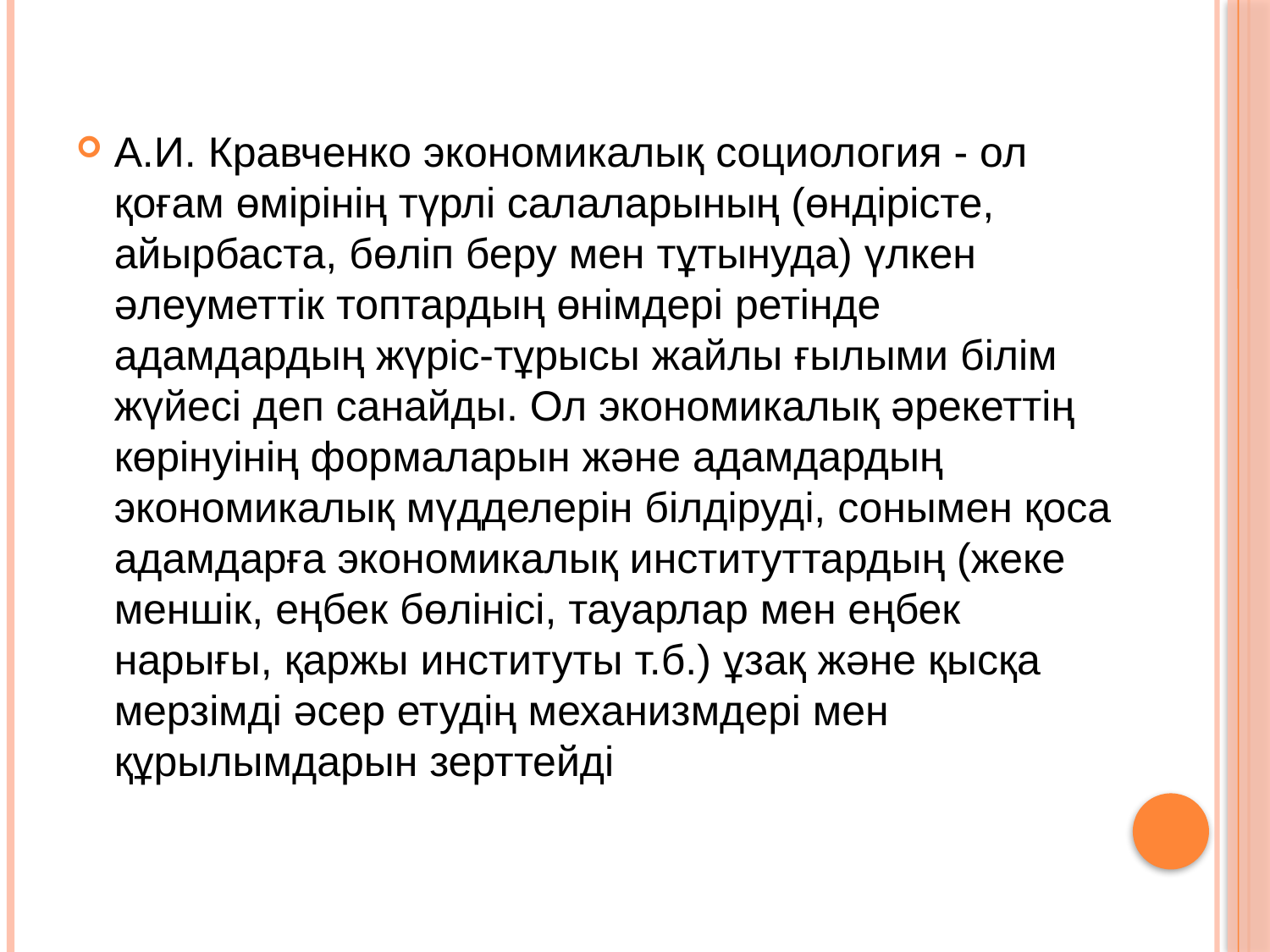

А.И. Кравченко экономикалық социология - ол қоғам өмірінің түрлі салаларының (өндірісте, айырбаста, бөліп беру мен тұтынуда) үлкен әлеуметтік топтардың өнімдері ретінде адамдардың жүріс-тұрысы жайлы ғылыми білім жүйесі деп санайды. Ол экономикалық әрекеттің көрінуінің формаларын және адамдардың экономикалық мүдделерін білдіруді, сонымен қоса адамдарға экономикалық институттардың (жеке меншік, еңбек бөлінісі, тауарлар мен еңбек нарығы, қаржы институты т.б.) ұзақ және қысқа мерзімді әсер етудің механизмдері мен құрылымдарын зерттейді